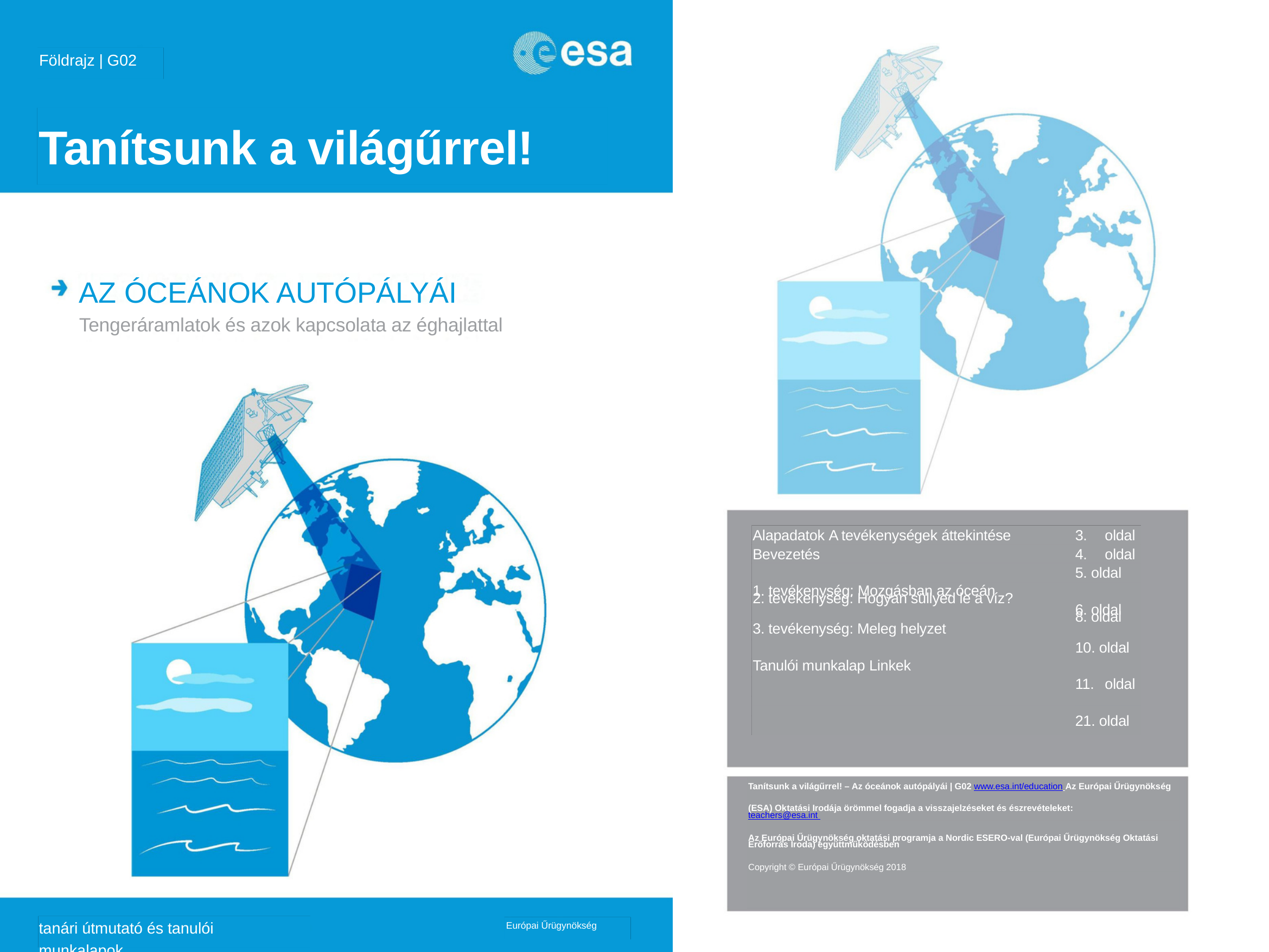

Földrajz | G02

Tanítsunk a világűrrel!
AZ ÓCEÁNOK AUTÓPÁLYÁI
Tengeráramlatok és azok kapcsolata az éghajlattal

Alapadatok A tevékenységek áttekintése Bevezetés
1. tevékenység: Mozgásban az óceán
2. tevékenység: Hogyan süllyed le a víz?
3. tevékenység: Meleg helyzet
Tanulói munkalap Linkek
3. oldal 4. oldal 5. oldal
6. oldal
8. oldal
10. oldal
11. oldal 21. oldal
Tanítsunk a világűrrel! – Az óceánok autópályái | G02 www.esa.int/education Az Európai Űrügynökség (ESA) Oktatási Irodája örömmel fogadja a visszajelzéseket és észrevételeket:
teachers@esa.int
Az Európai Űrügynökség oktatási programja a Nordic ESERO-val (Európai Űrügynökség Oktatási
Erőforrás Iroda) együttműködésben
Copyright © Európai Űrügynökség 2018

tanári útmutató és tanulói munkalapok
Európai Űrügynökség